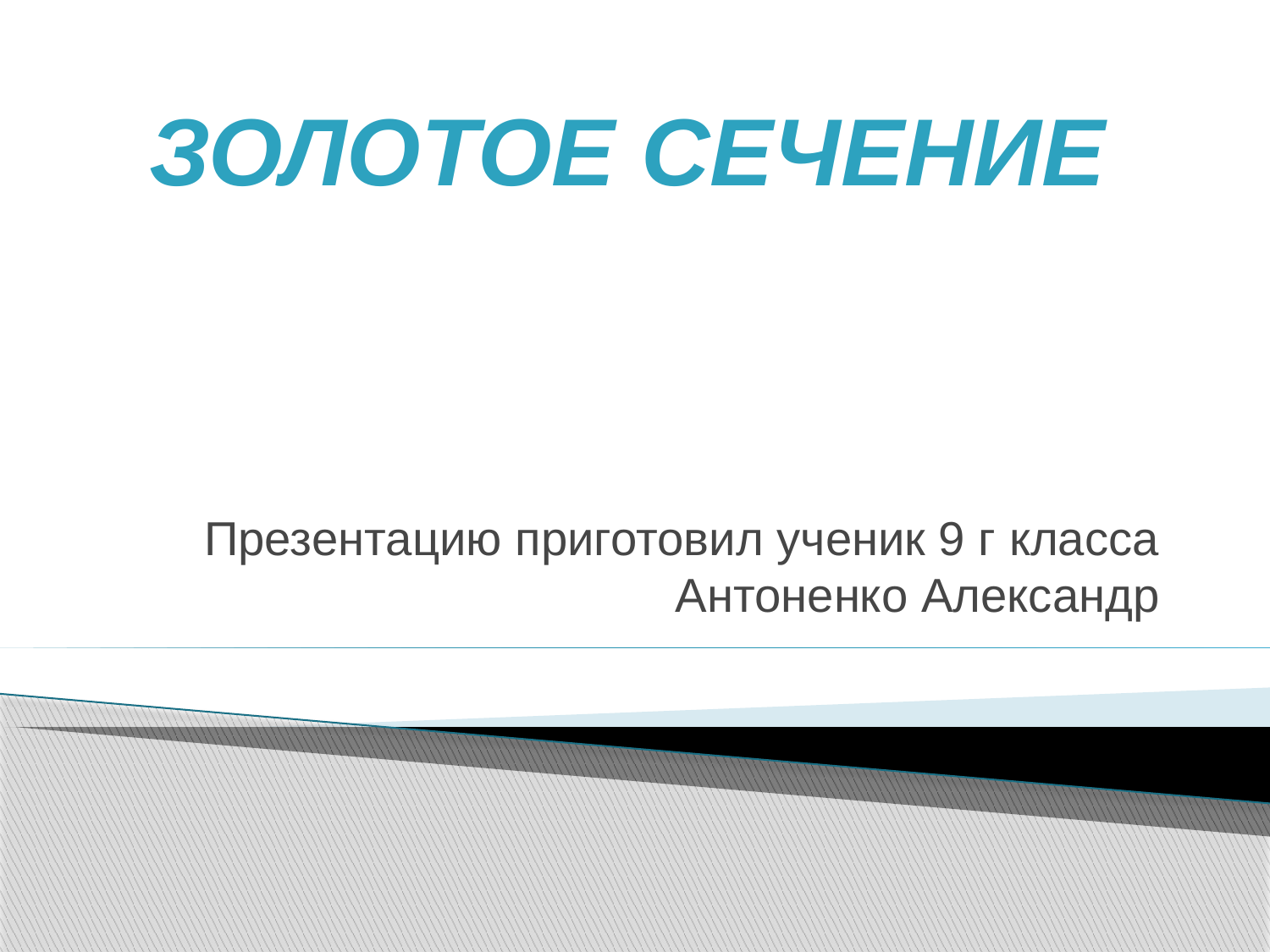

ЗОЛОТОЕ СЕЧЕНИЕ
#
Презентацию приготовил ученик 9 г класса Антоненко Александр